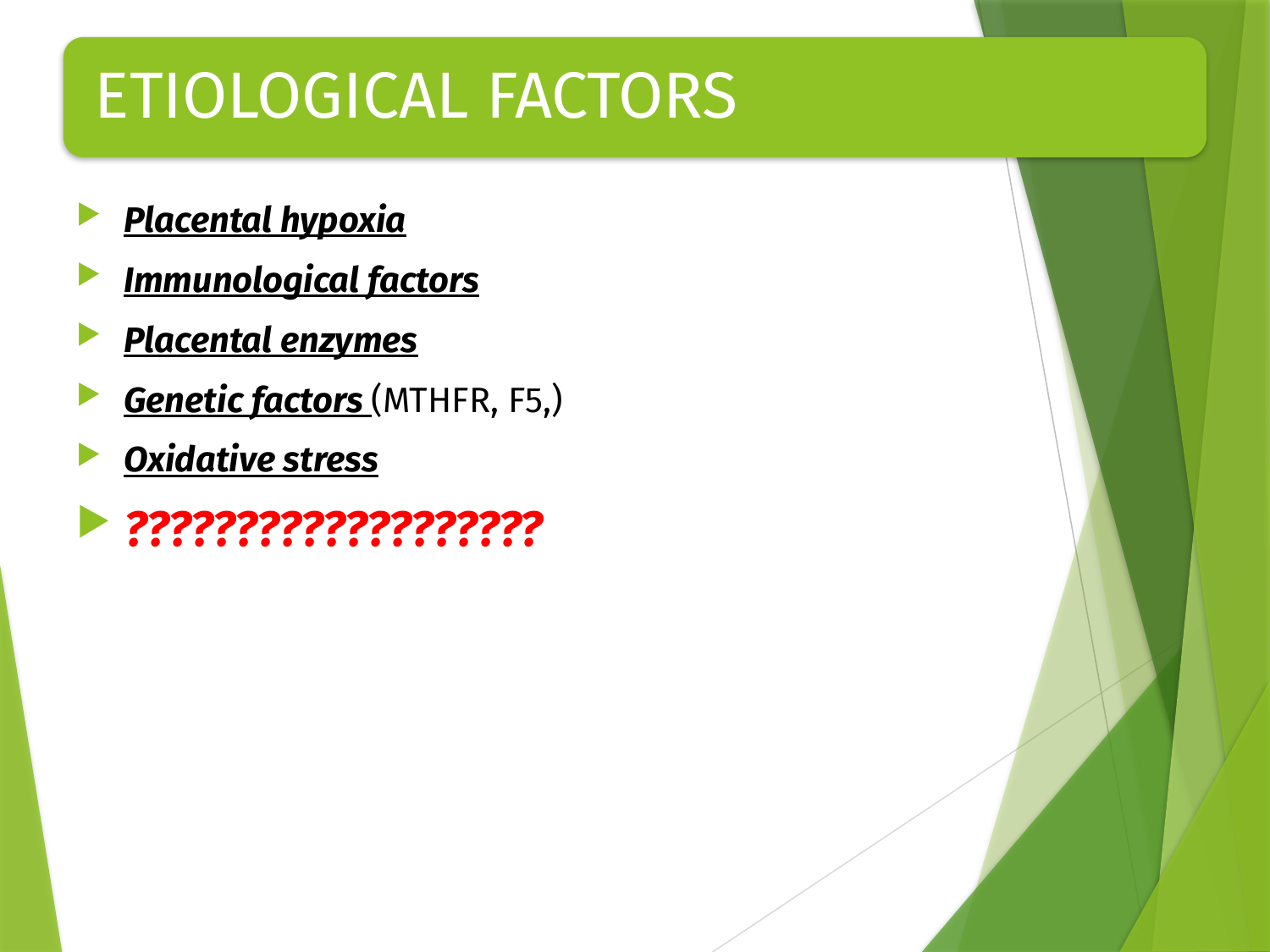

ETIOLOGICAL FACTORS
Placental hypoxia
Immunological factors
Placental enzymes
Genetic factors (MTHFR, F5,)
Oxidative stress
???????????????????